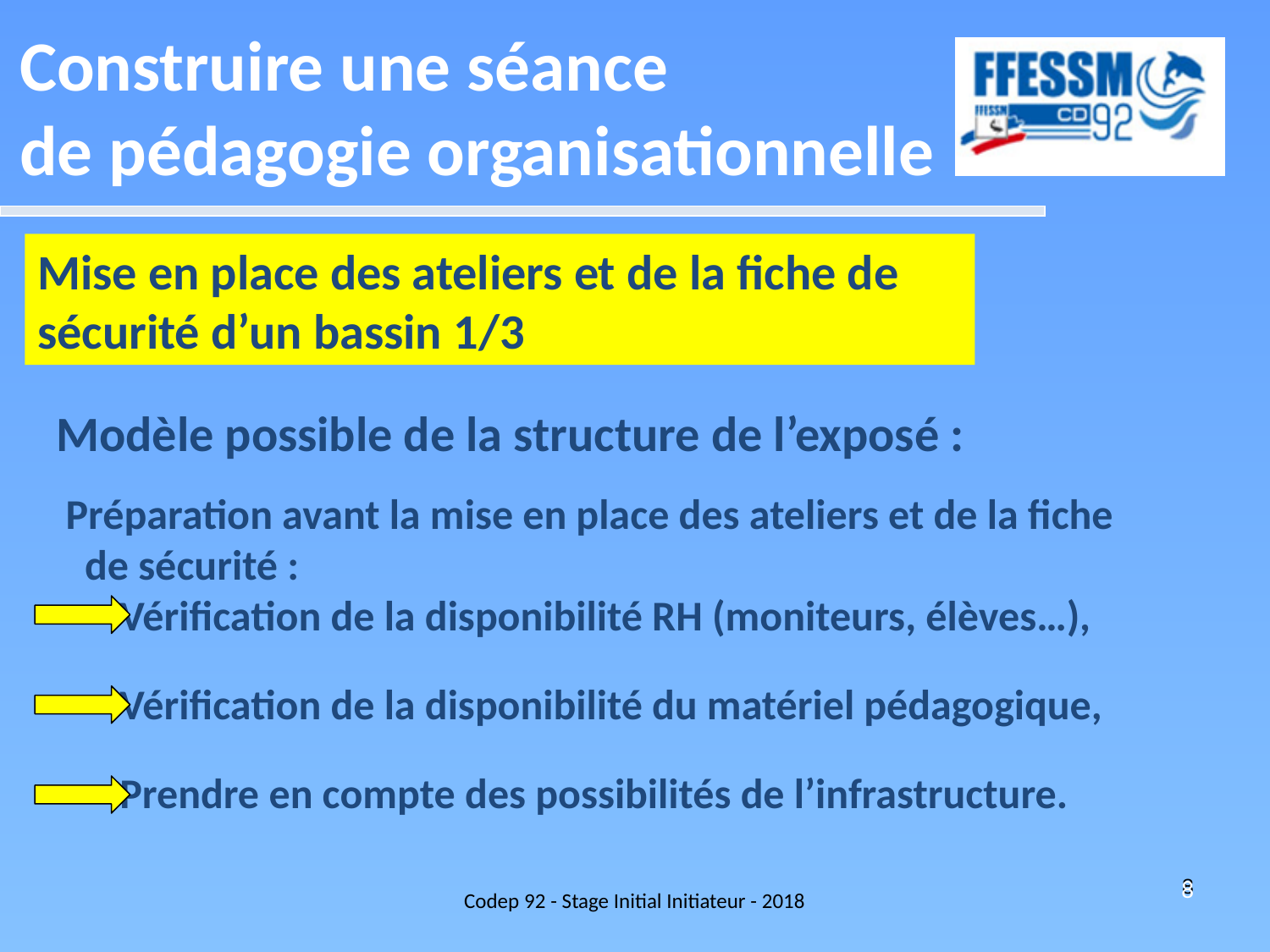

Construire une séance
de pédagogie organisationnelle
Mise en place des ateliers et de la fiche de
sécurité d’un bassin 1/3
Modèle possible de la structure de l’exposé :

 Préparation avant la mise en place des ateliers et de la fiche
   de sécurité :
Vérification de la disponibilité RH (moniteurs, élèves…),

Vérification de la disponibilité du matériel pédagogique,

Prendre en compte des possibilités de l’infrastructure.

Codep 92 - Stage Initial Initiateur - 2018
8
8